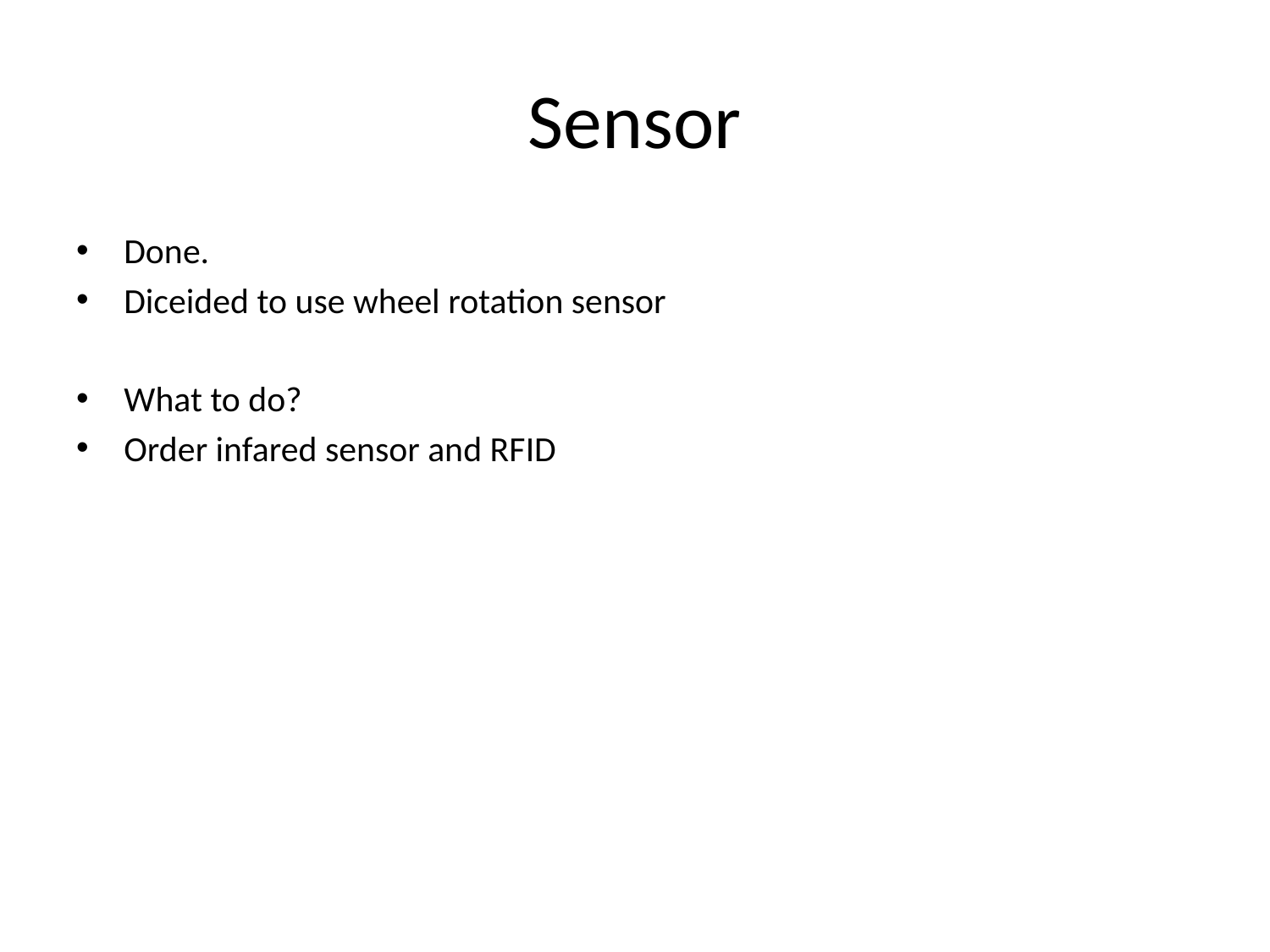

# Sensor
Done.
Diceided to use wheel rotation sensor

What to do?
Order infared sensor and RFID